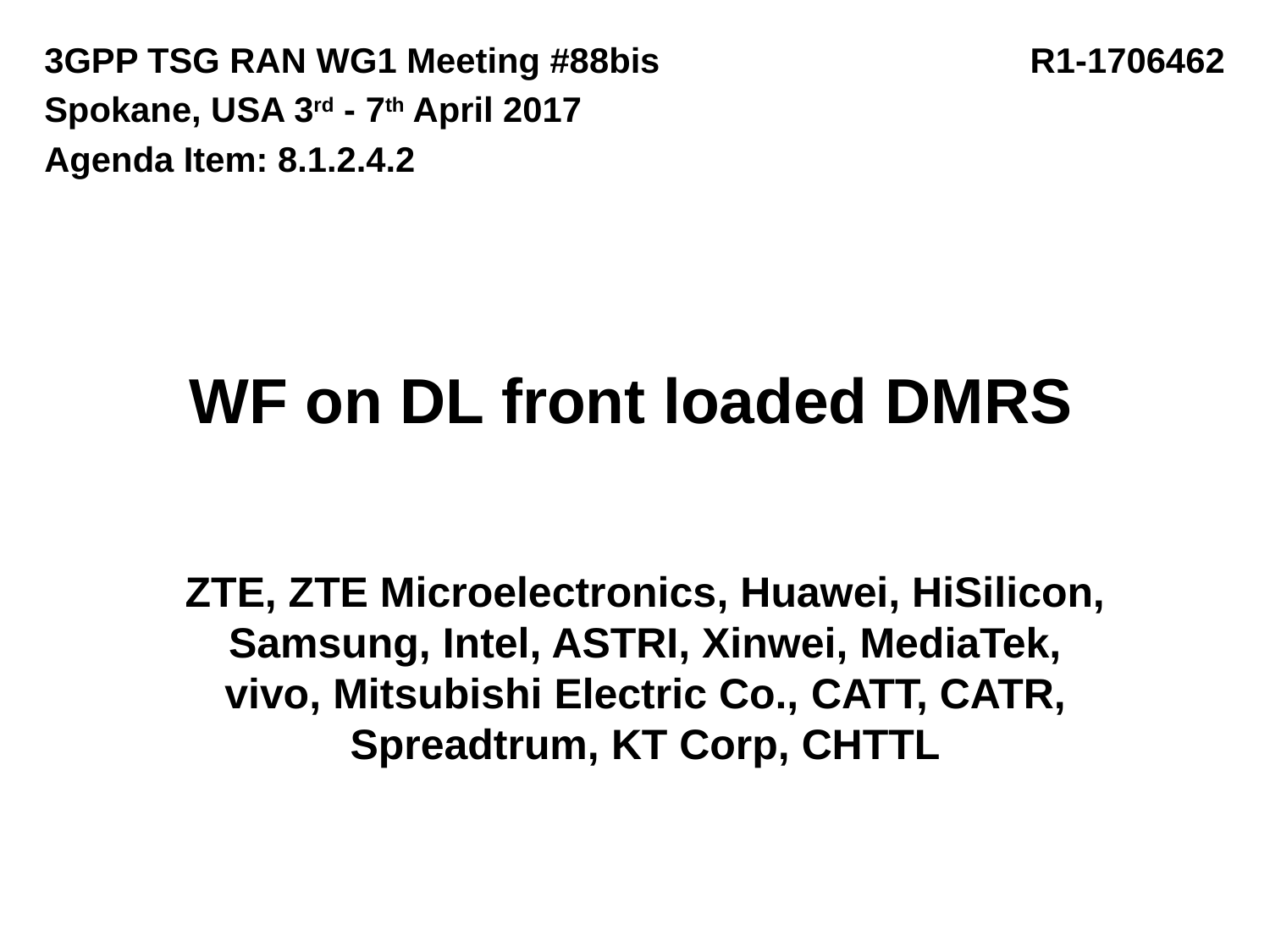

3GPP TSG RAN WG1 Meeting #88bis                                      R1-1706462
Spokane, USA 3rd - 7th April 2017
Agenda Item: 8.1.2.4.2

# WF on DL front loaded DMRS
ZTE, ZTE Microelectronics, Huawei, HiSilicon, Samsung, Intel, ASTRI, Xinwei, MediaTek, vivo, Mitsubishi Electric Co., CATT, CATR, Spreadtrum, KT Corp, CHTTL